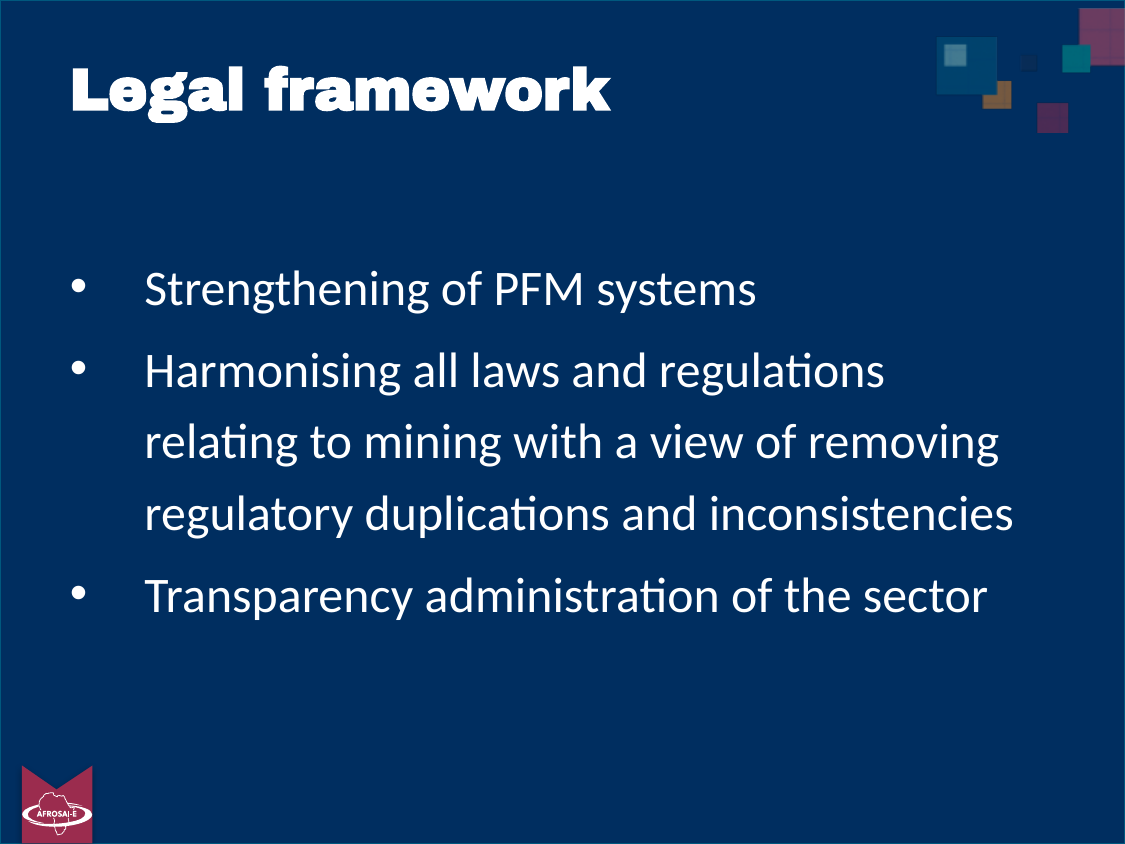

# Legal framework

Strengthening of PFM systems
Harmonising all laws and regulations relating to mining with a view of removing regulatory duplications and inconsistencies
Transparency administration of the sector